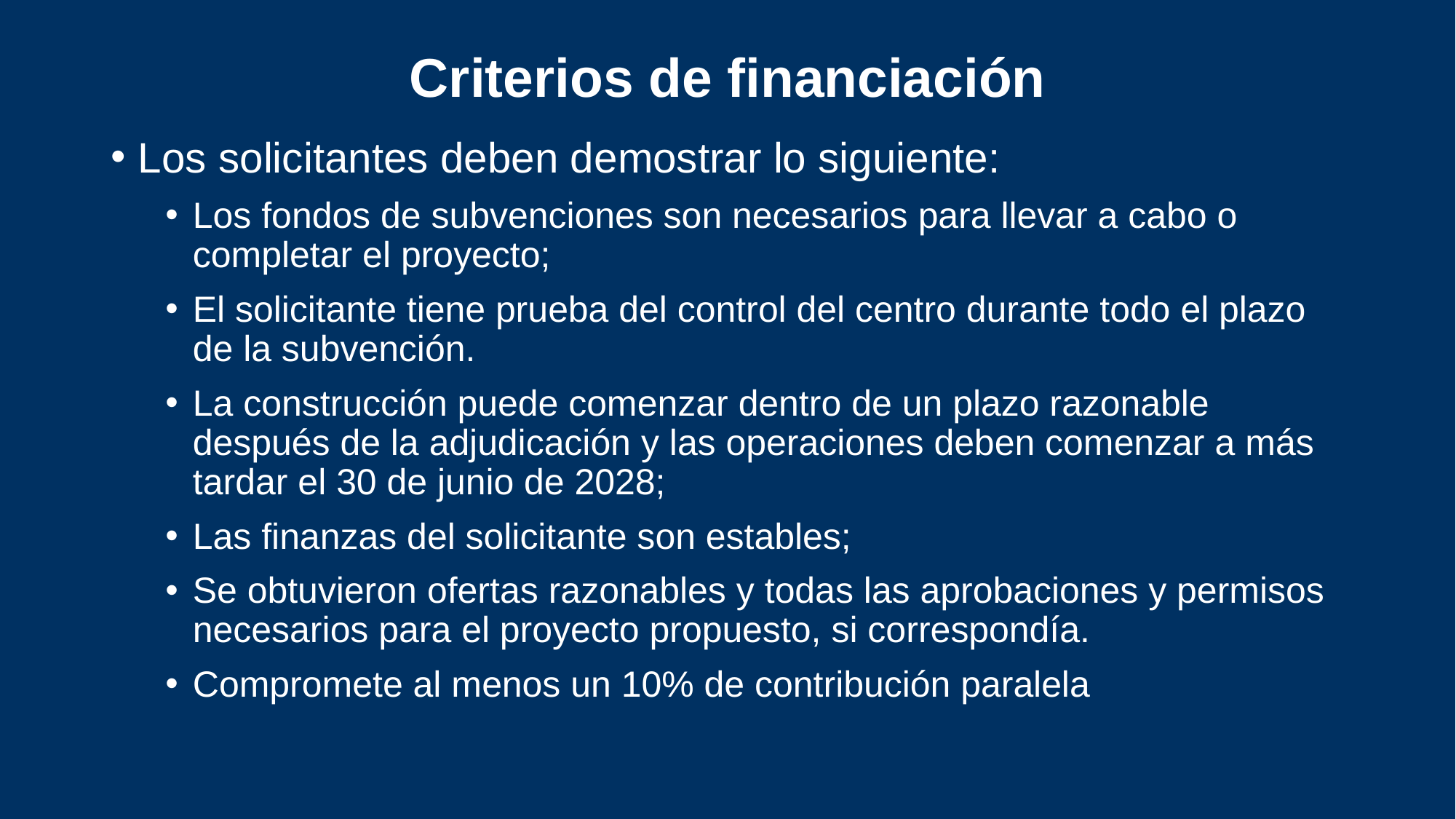

# Criterios de financiación
Los solicitantes deben demostrar lo siguiente:
Los fondos de subvenciones son necesarios para llevar a cabo o completar el proyecto;
El solicitante tiene prueba del control del centro durante todo el plazo de la subvención.
La construcción puede comenzar dentro de un plazo razonable después de la adjudicación y las operaciones deben comenzar a más tardar el 30 de junio de 2028;
Las finanzas del solicitante son estables;
Se obtuvieron ofertas razonables y todas las aprobaciones y permisos necesarios para el proyecto propuesto, si correspondía.
Compromete al menos un 10% de contribución paralela